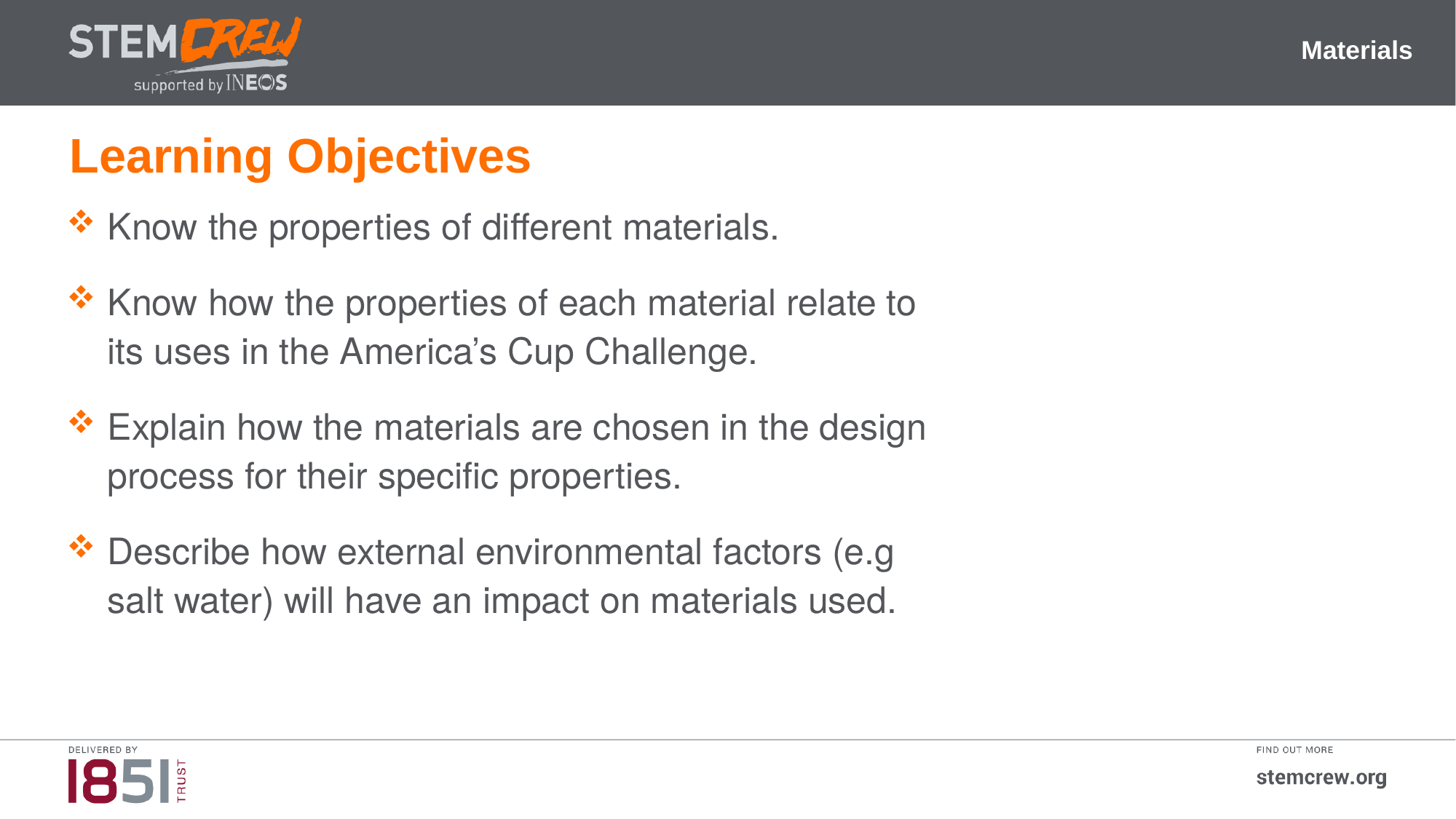

Materials
Learning Objectives
Know the properties of different materials.
Know how the properties of each material relate to its uses in the America’s Cup Challenge.
Explain how the materials are chosen in the design process for their specific properties.
Describe how external environmental factors (e.g salt water) will have an impact on materials used.